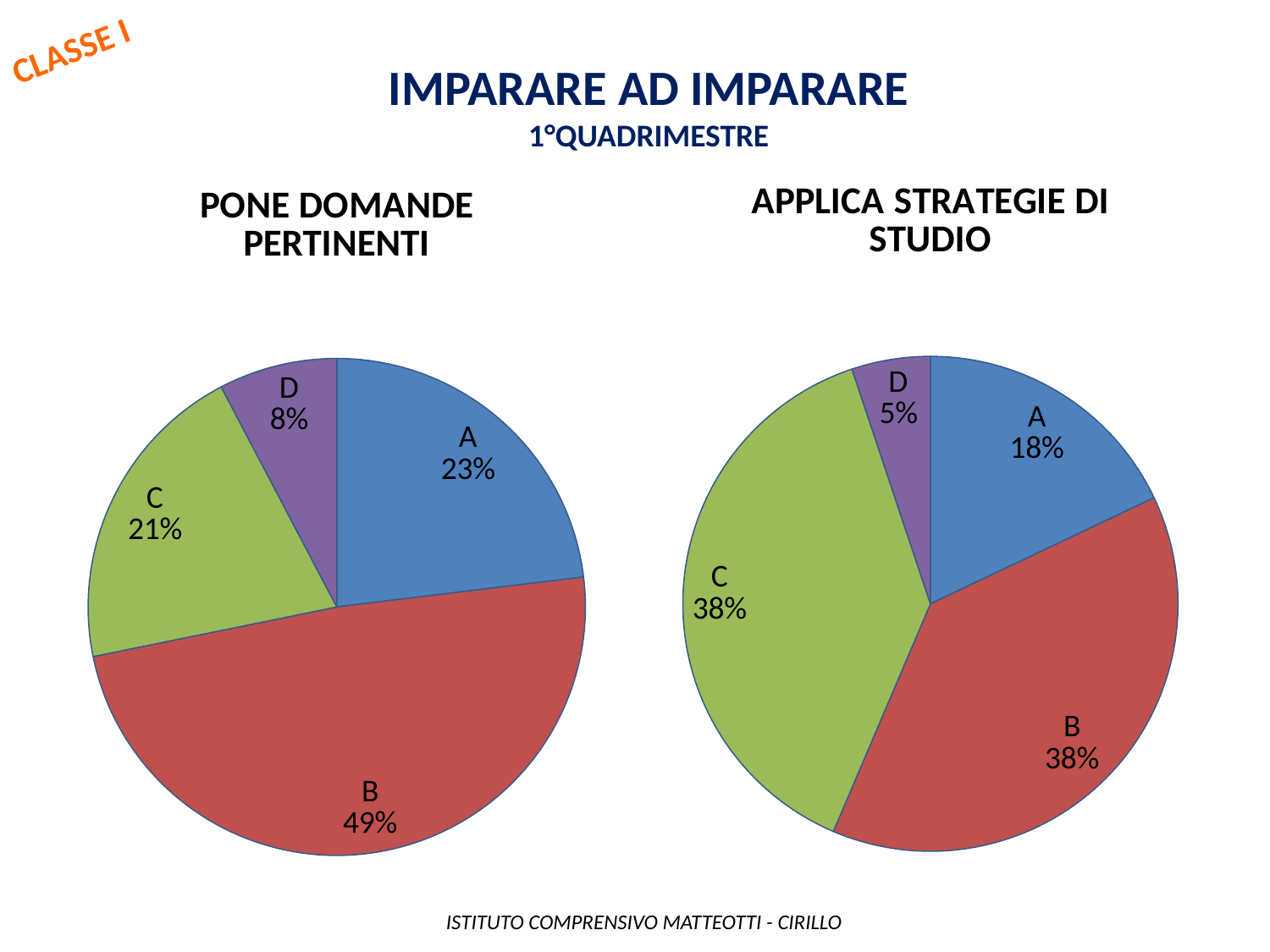

CLASSE I
Imparare ad imparare
1°QUADRIMESTRE

### Chart: APPLICA STRATEGIE DI STUDIO

| Category |  |
|---|---|
| A | 7.0 |
| B | 15.0 |
| C | 15.0 |
| D | 2.0 |

### Chart: PONE DOMANDE PERTINENTI

| Category |  |
|---|---|
| A | 9.0 |
| B | 19.0 |
| C | 8.0 |
| D | 3.0 |
 ISTITUTO COMPRENSIVO MATTEOTTI - CIRILLO